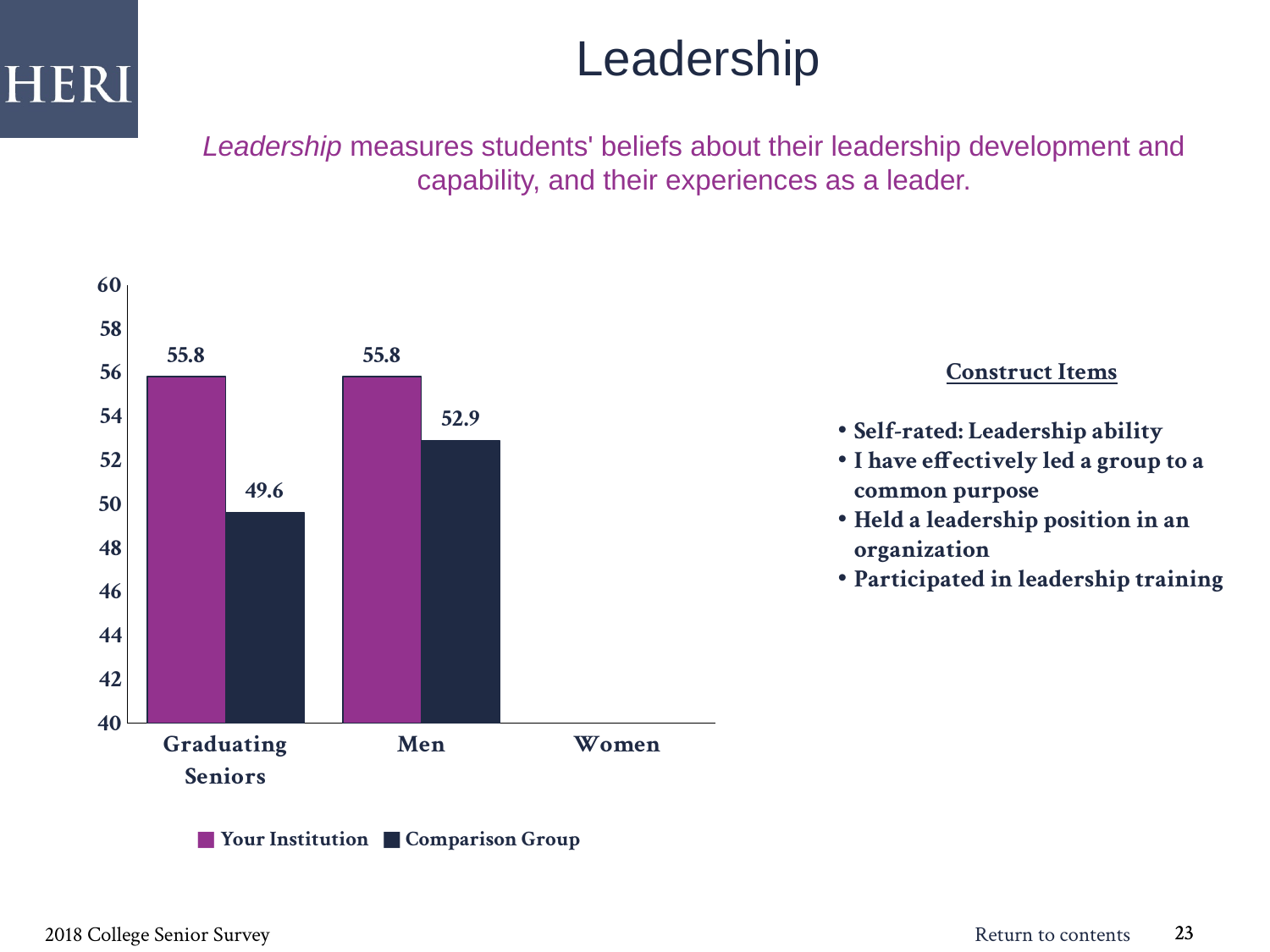

Leadership
Leadership measures students' beliefs about their leadership development and
capability, and their experiences as a leader.

### Chart

| Category | Institution | Comparison |
|---|---|---|
| Graduating Seniors | 55.82 | 49.62 |
| Men | 55.82 | 52.91 |
| Women | 0.0 | 0.0 |
Construct Items

Self-rated: Leadership ability
I have effectively led a group to a common purpose
Held a leadership position in an organization
Participated in leadership training
■ Your Institution   ■ Comparison Group
2018 College Senior Survey
23
23